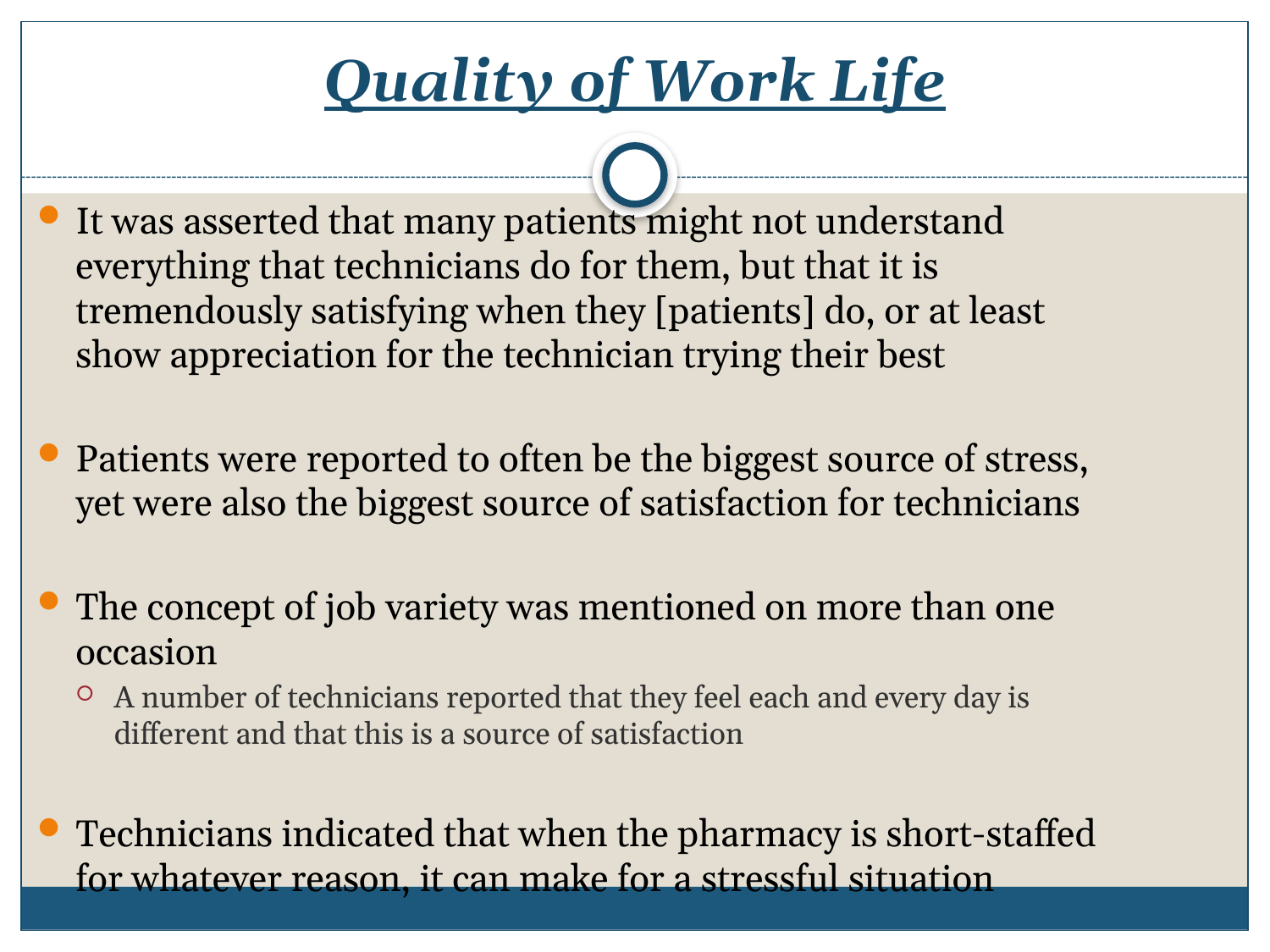

# Quality of Work Life
It was asserted that many patients might not understand everything that technicians do for them, but that it is tremendously satisfying when they [patients] do, or at least show appreciation for the technician trying their best

Patients were reported to often be the biggest source of stress, yet were also the biggest source of satisfaction for technicians

The concept of job variety was mentioned on more than one occasion
A number of technicians reported that they feel each and every day is different and that this is a source of satisfaction

Technicians indicated that when the pharmacy is short-staffed for whatever reason, it can make for a stressful situation